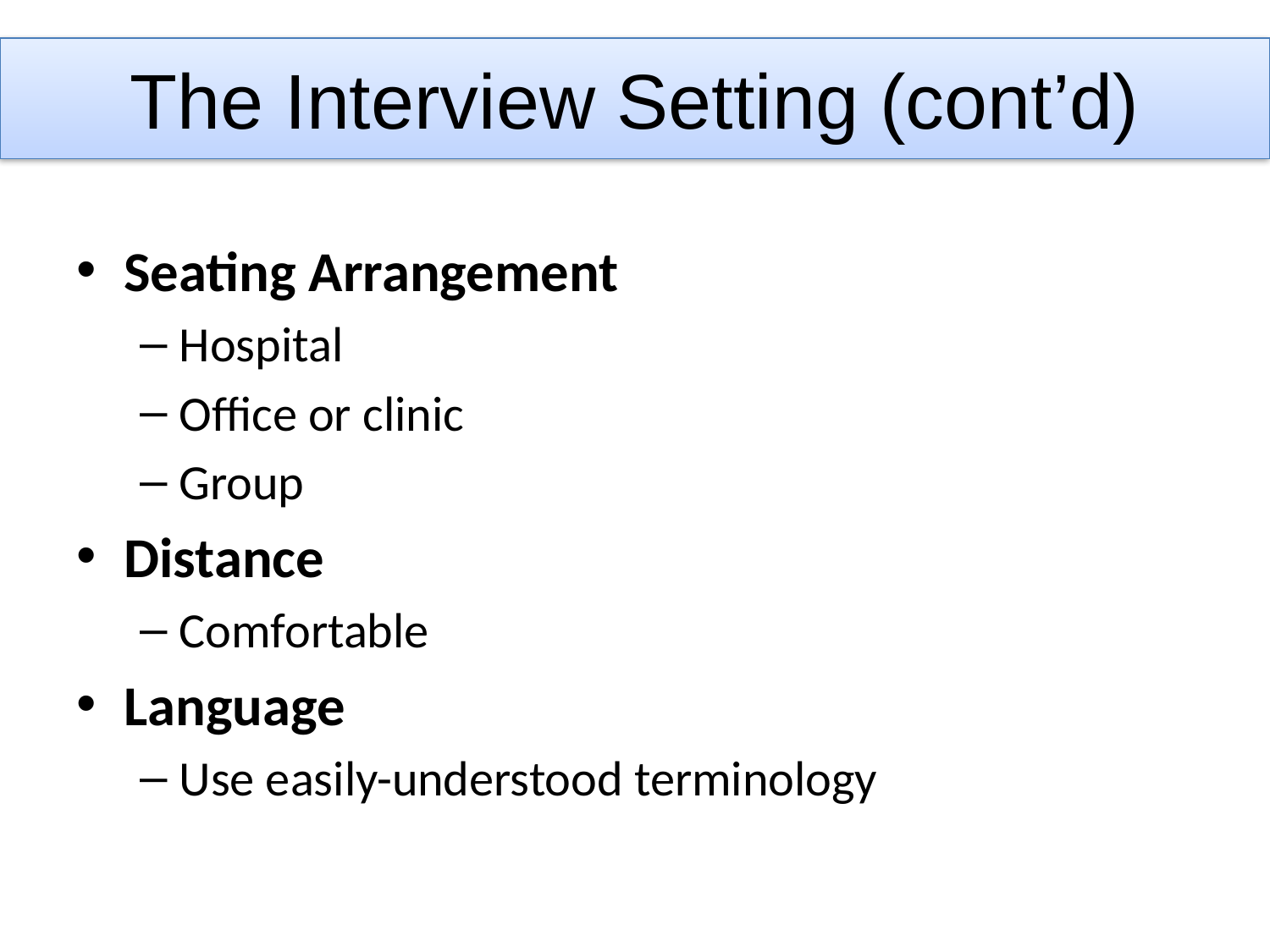

# The Interview Setting (cont’d)
Seating Arrangement
Hospital
Office or clinic
Group
Distance
Comfortable
Language
Use easily-understood terminology